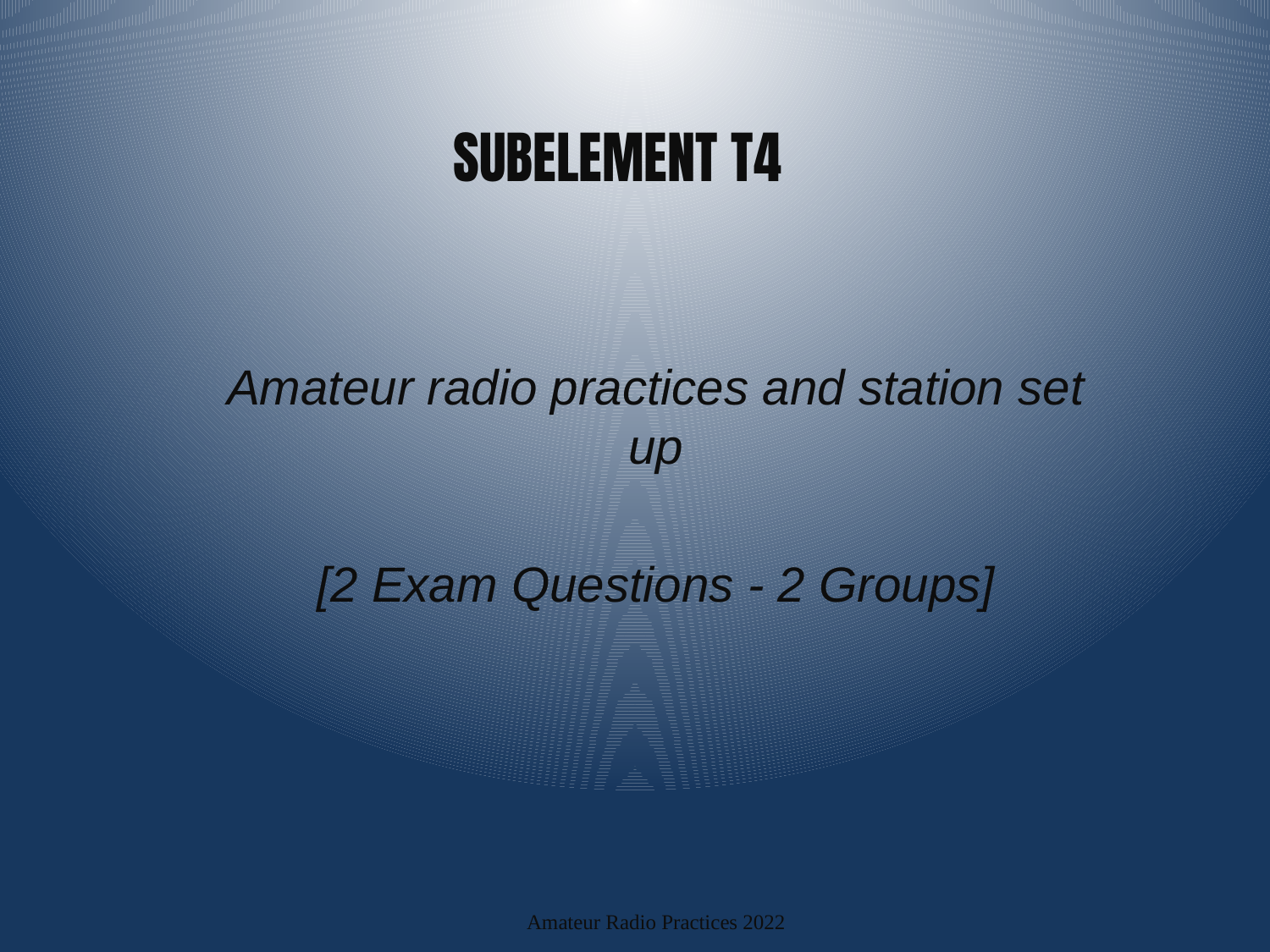

# SUBELEMENT T4
Amateur radio practices and station set up

[2 Exam Questions - 2 Groups]

Amateur Radio Practices 2022